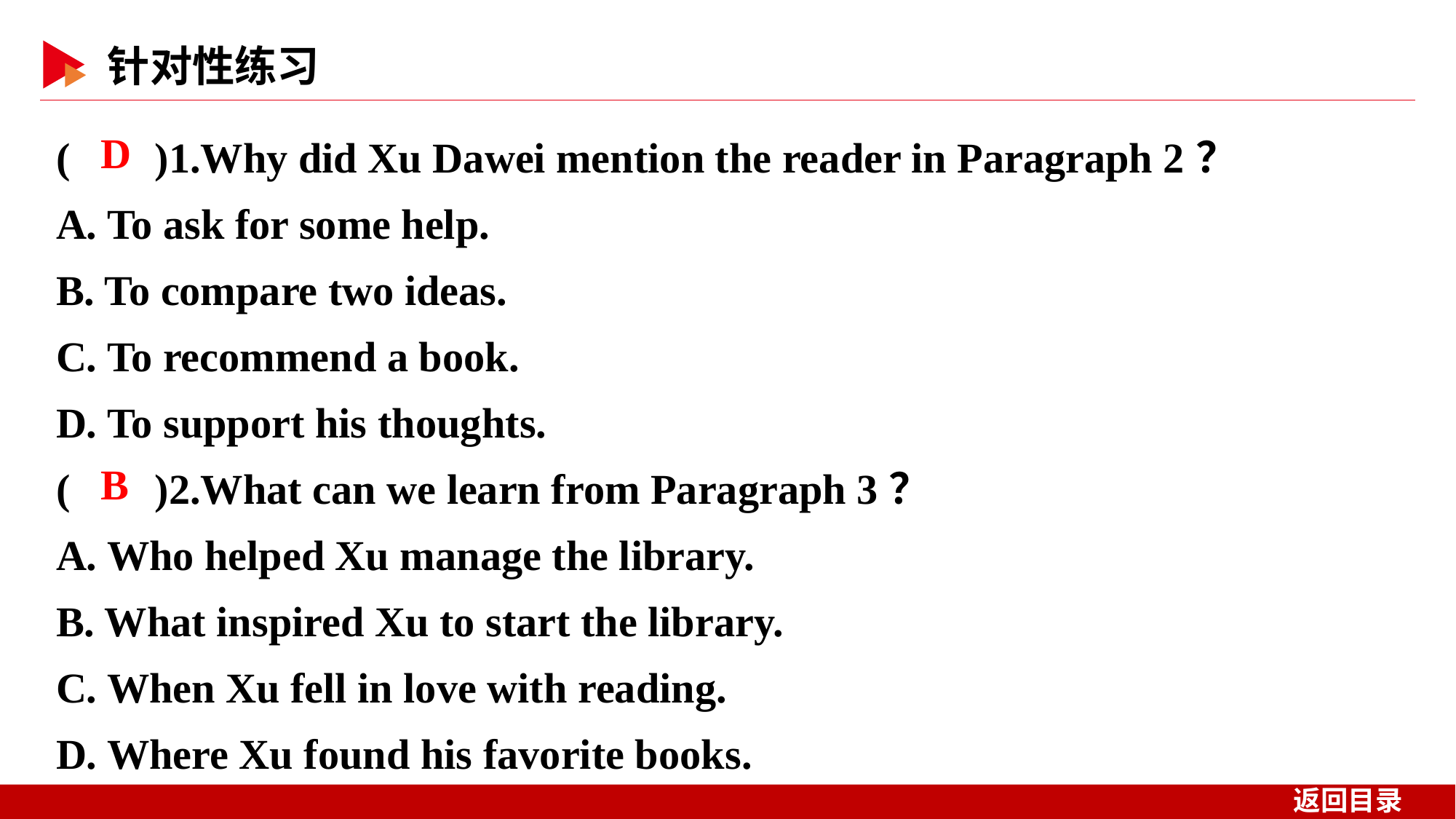

(        )1.Why did Xu Dawei mention the reader in Paragraph 2？
A. To ask for some help.
B. To compare two ideas.
C. To recommend a book.
D. To support his thoughts.
(        )2.What can we learn from Paragraph 3？
A. Who helped Xu manage the library.
B. What inspired Xu to start the library.
C. When Xu fell in love with reading.
D. Where Xu found his favorite books.
   D
   B